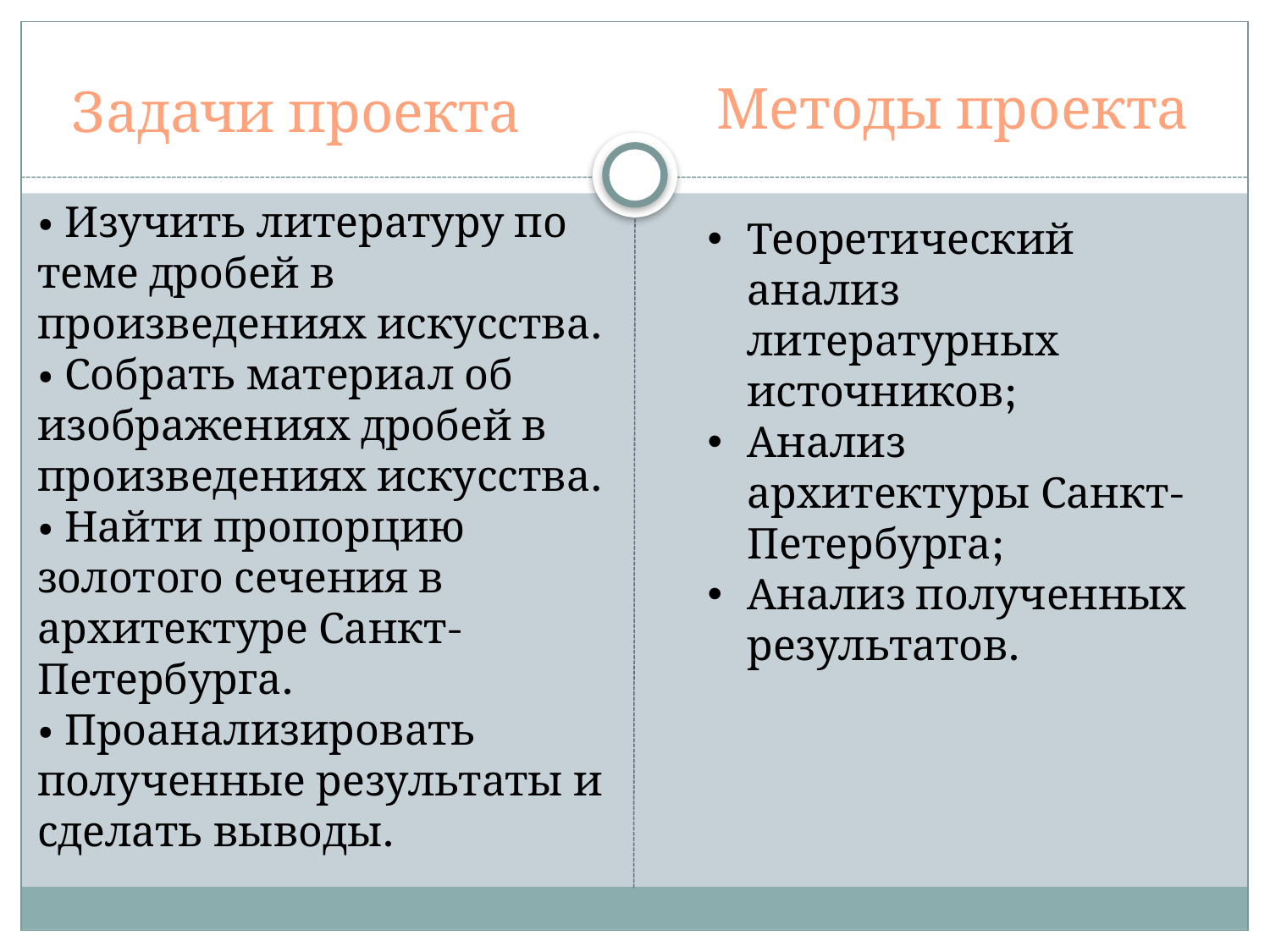

Методы проекта
Задачи проекта
• Изучить литературу по теме дробей в произведениях искусства.
• Собрать материал об изображениях дробей в произведениях искусства.
• Найти пропорцию золотого сечения в архитектуре Санкт-Петербурга.
• Проанализировать полученные результаты и сделать выводы.

Теоретический анализ литературных источников;
Анализ архитектуры Санкт-Петербурга;
Анализ полученных результатов.